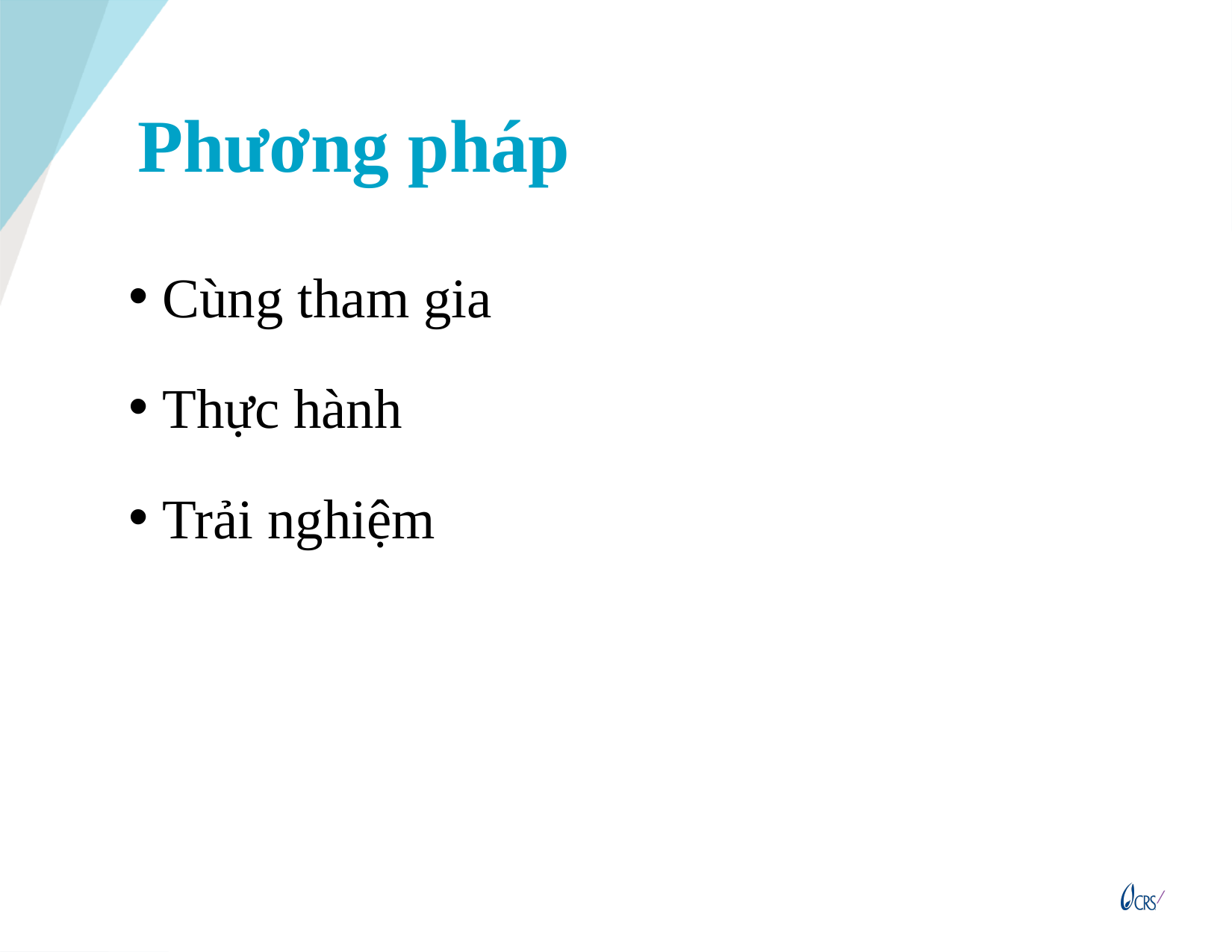

# Phương pháp
 Cùng tham gia
 Thực hành
 Trải nghiệm

4